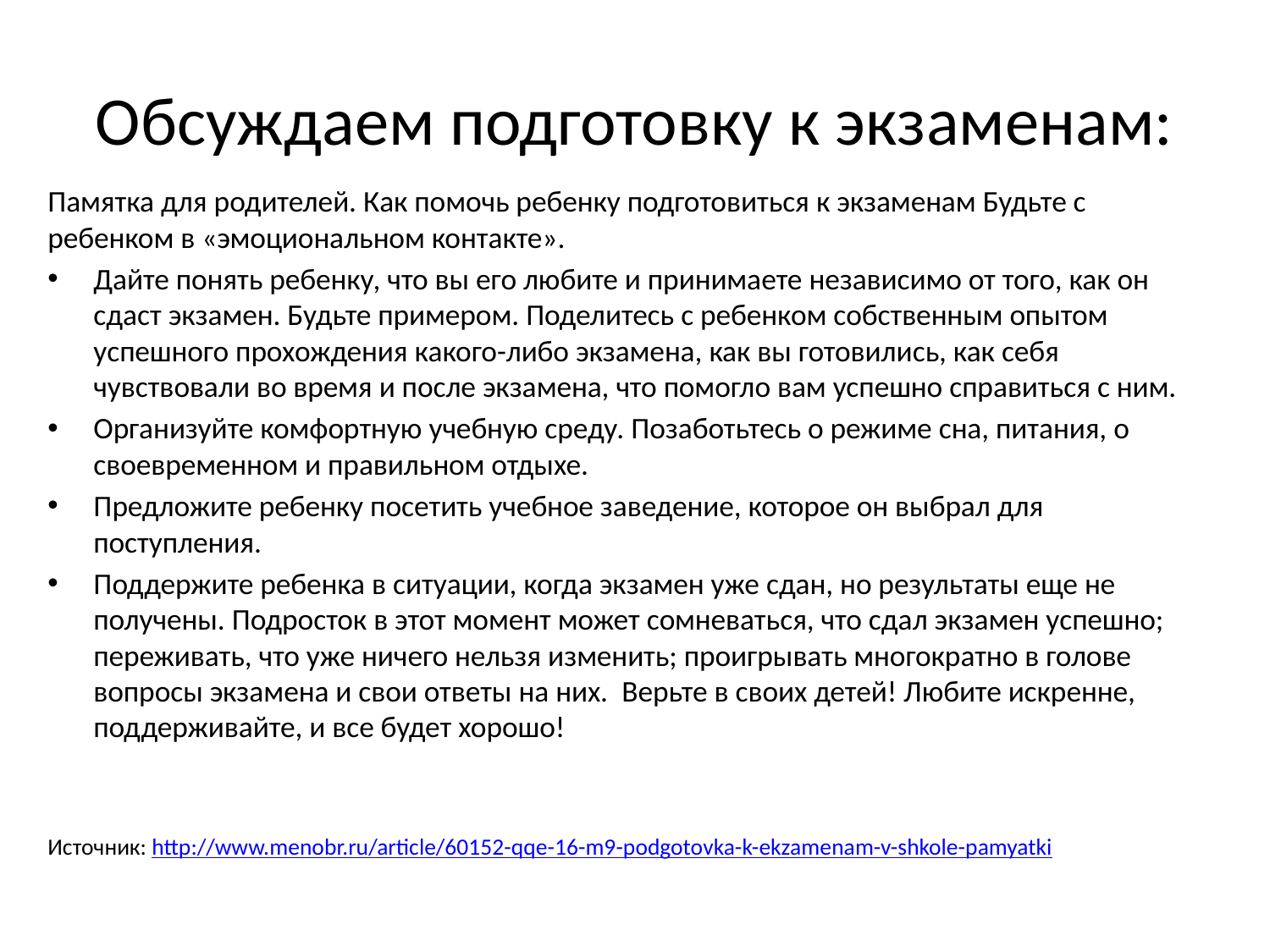

# Обсуждаем подготовку к экзаменам:
Памятка для родителей. Как помочь ребенку подготовиться к экзаменам Будьте с ребенком в «эмоциональном контакте».
Дайте понять ребенку, что вы его любите и принимаете независимо от того, как он сдаст экзамен. Будьте примером. Поделитесь с ребенком собственным опытом успешного прохождения какого-либо экзамена, как вы готовились, как себя чувствовали во время и после экзамена, что помогло вам успешно справиться с ним.
Организуйте комфортную учебную среду. Позаботьтесь о режиме сна, питания, о своевременном и правильном отдыхе.
Предложите ребенку посетить учебное заведение, которое он выбрал для поступления.
Поддержите ребенка в ситуации, когда экзамен уже сдан, но результаты еще не получены. Подросток в этот момент может сомневаться, что сдал экзамен успешно; переживать, что уже ничего нельзя изменить; проигрывать многократно в голове вопросы экзамена и свои ответы на них.  Верьте в своих детей! Любите искренне, поддерживайте, и все будет хорошо!

Источник: http://www.menobr.ru/article/60152-qqe-16-m9-podgotovka-k-ekzamenam-v-shkole-pamyatki